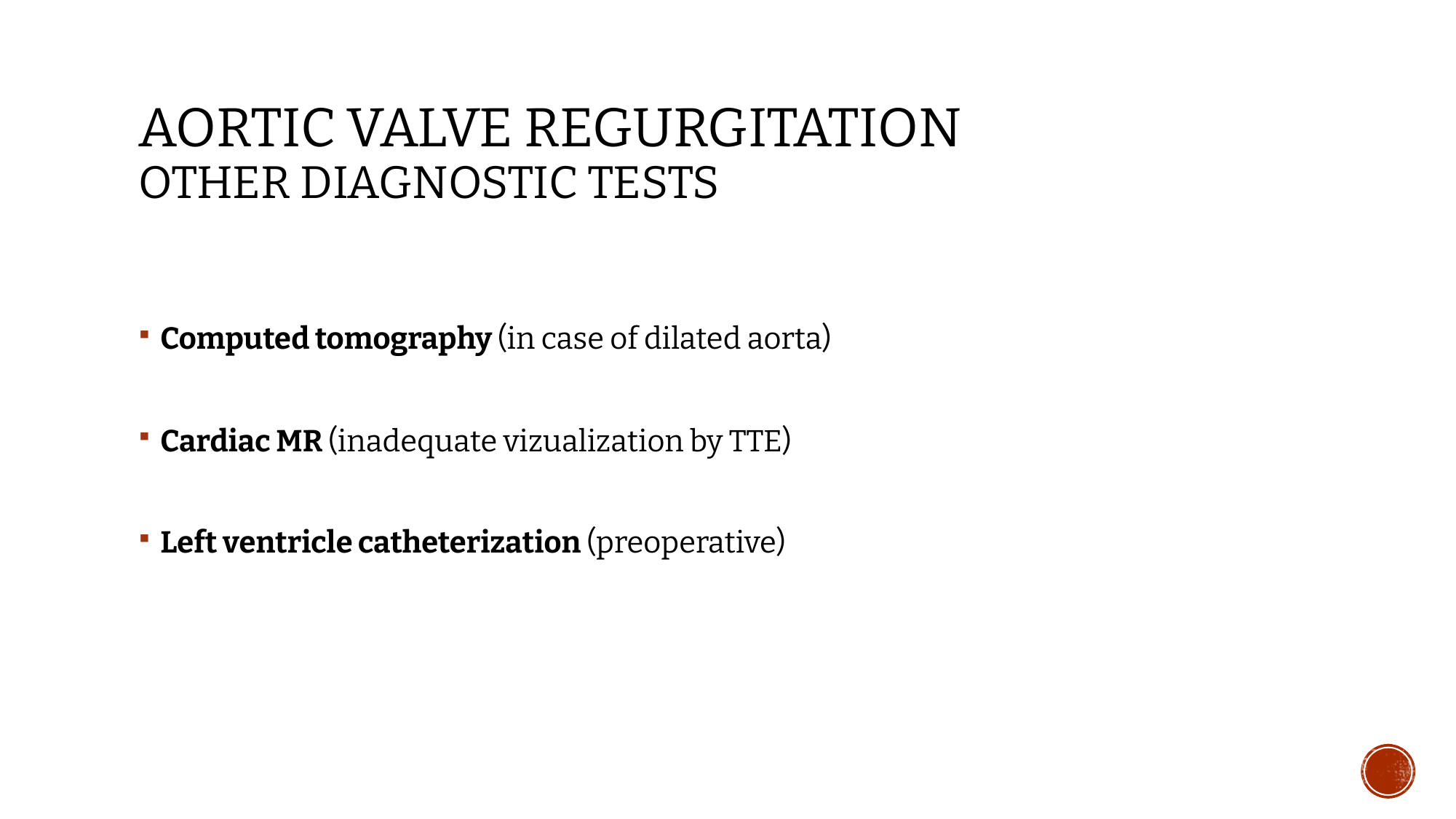

# AORTIC VALVE REGURGITATION other diagnostic tests
Computed tomography (in case of dilated aorta)

Cardiac MR (inadequate vizualization by TTE)

Left ventricle catheterization (preoperative)